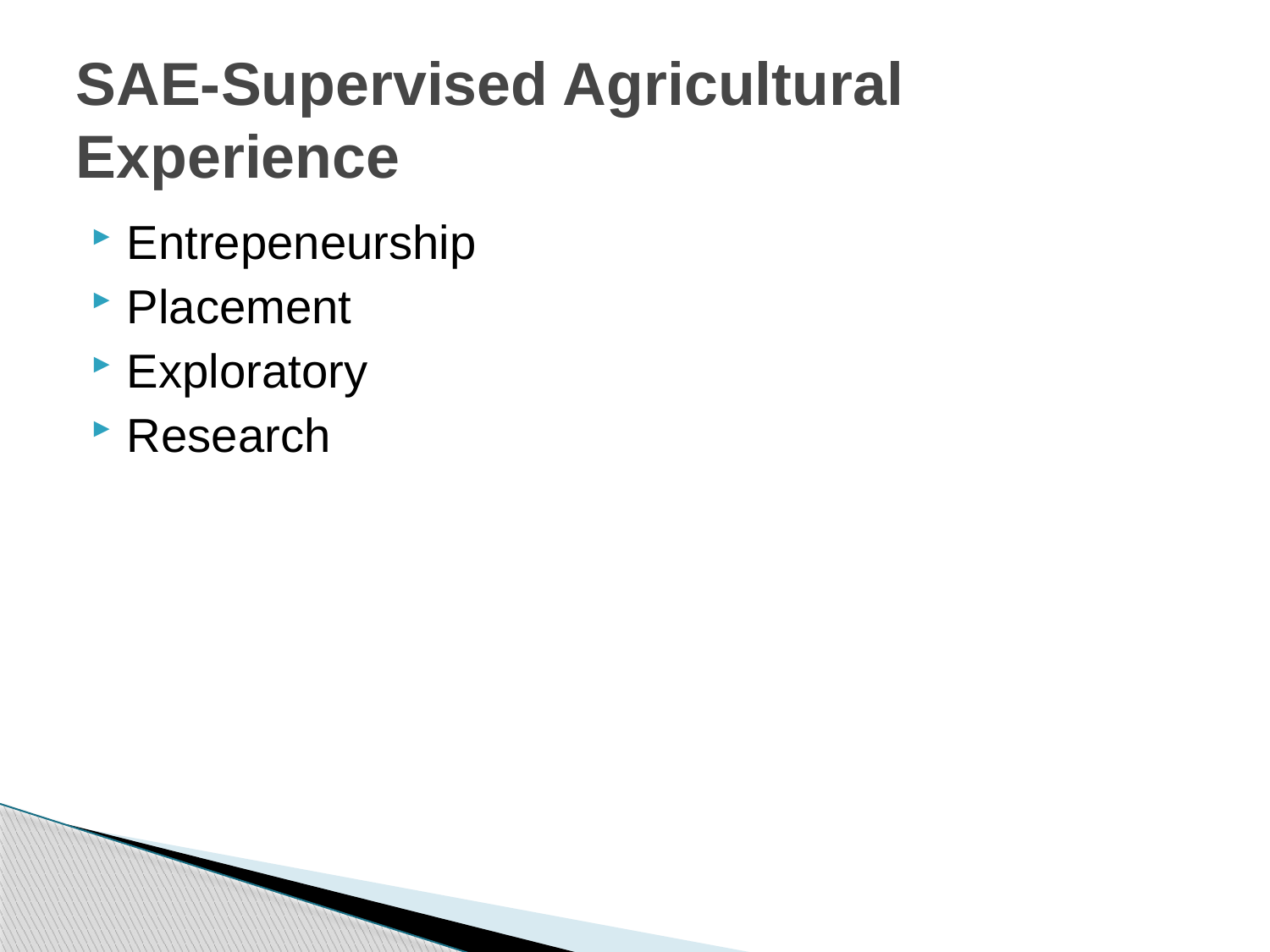

# SAE-Supervised Agricultural Experience
Entrepeneurship
Placement
Exploratory
Research